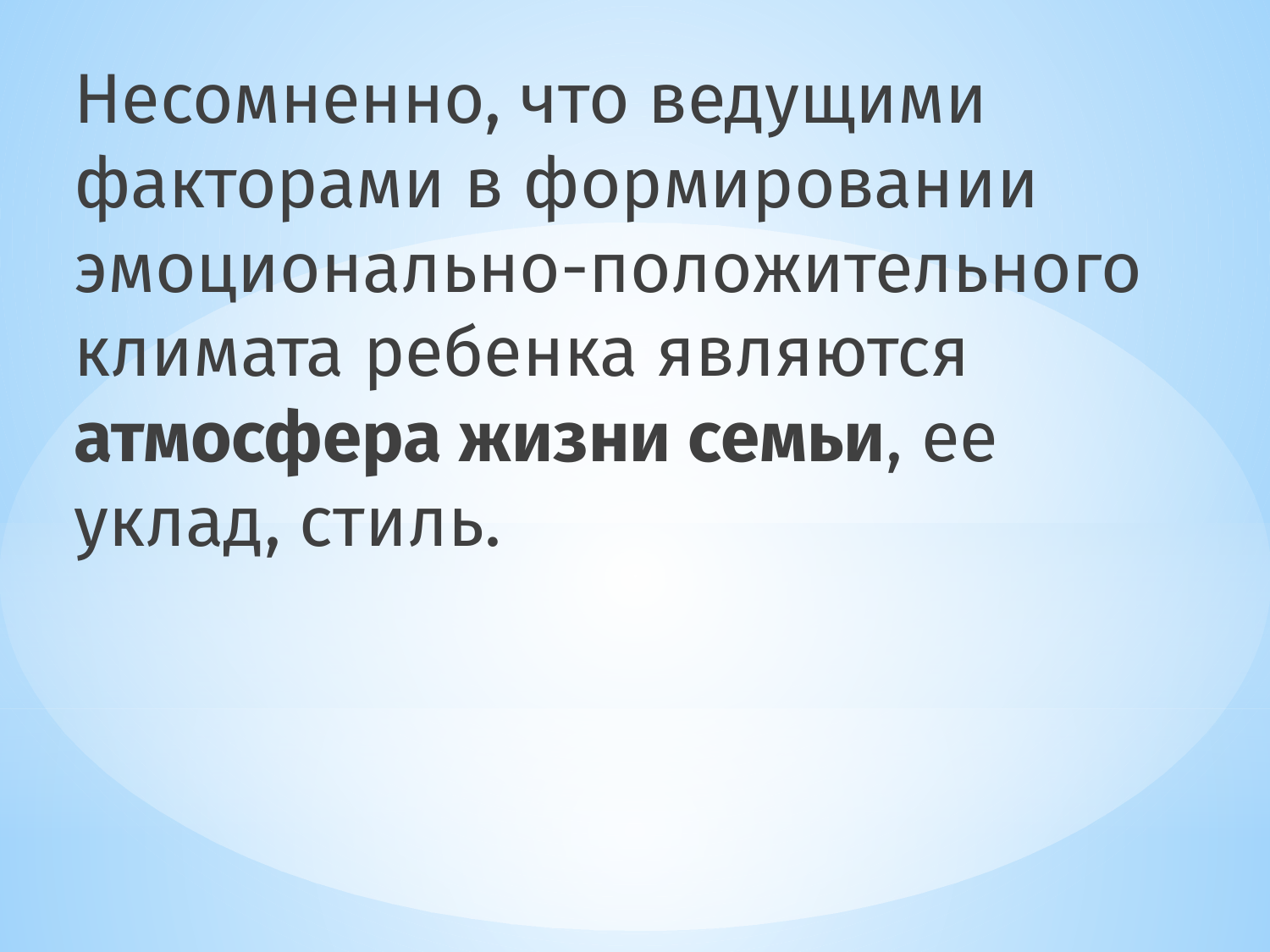

Несомненно, что ведущими факторами в формировании эмоционально-положительного климата ребенка являются атмосфера жизни семьи, ее уклад, стиль.